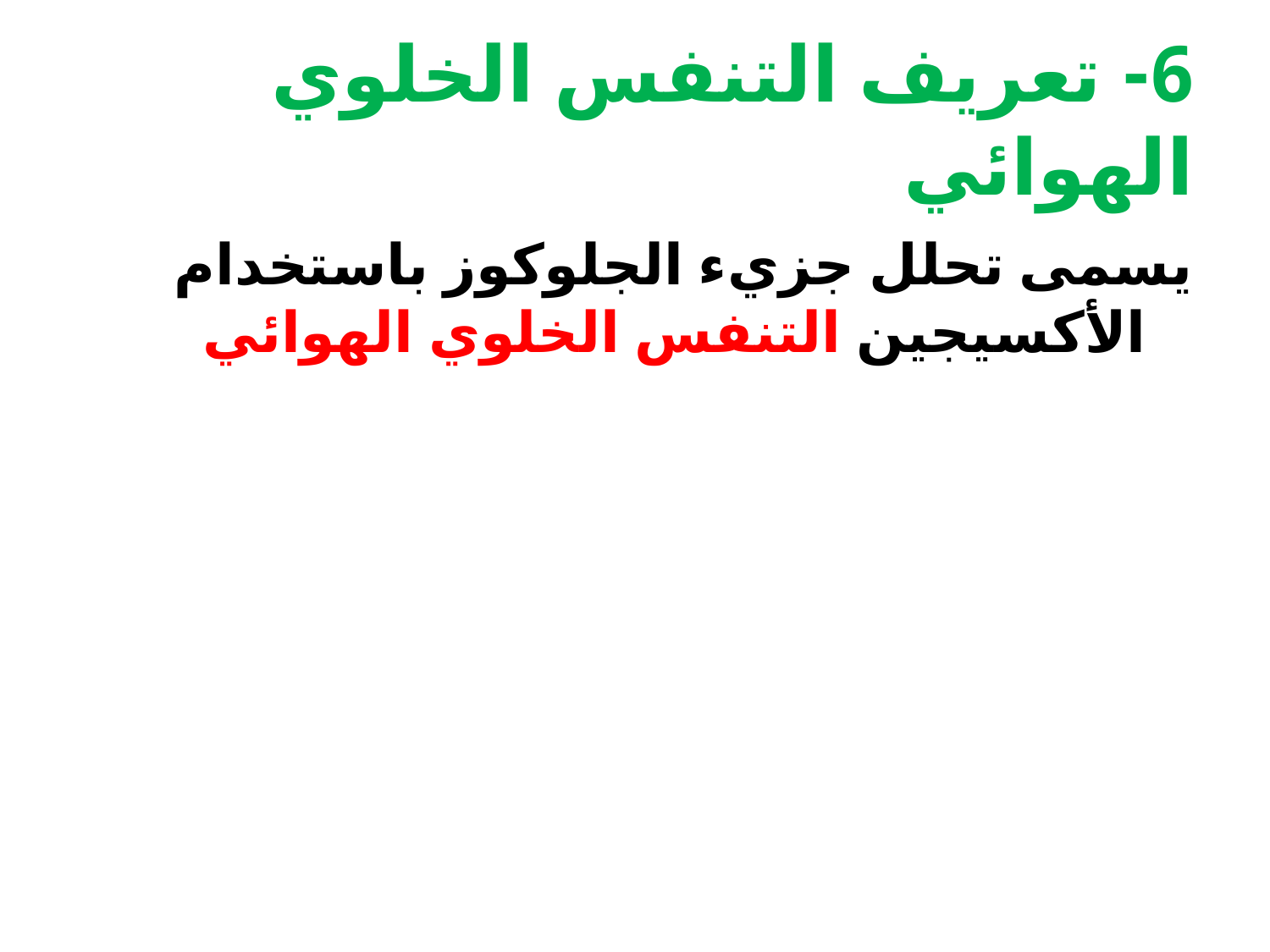

# 6- تعريف التنفس الخلوي الهوائي
يسمى تحلل جزيء الجلوكوز باستخدام الأكسيجين التنفس الخلوي الهوائي